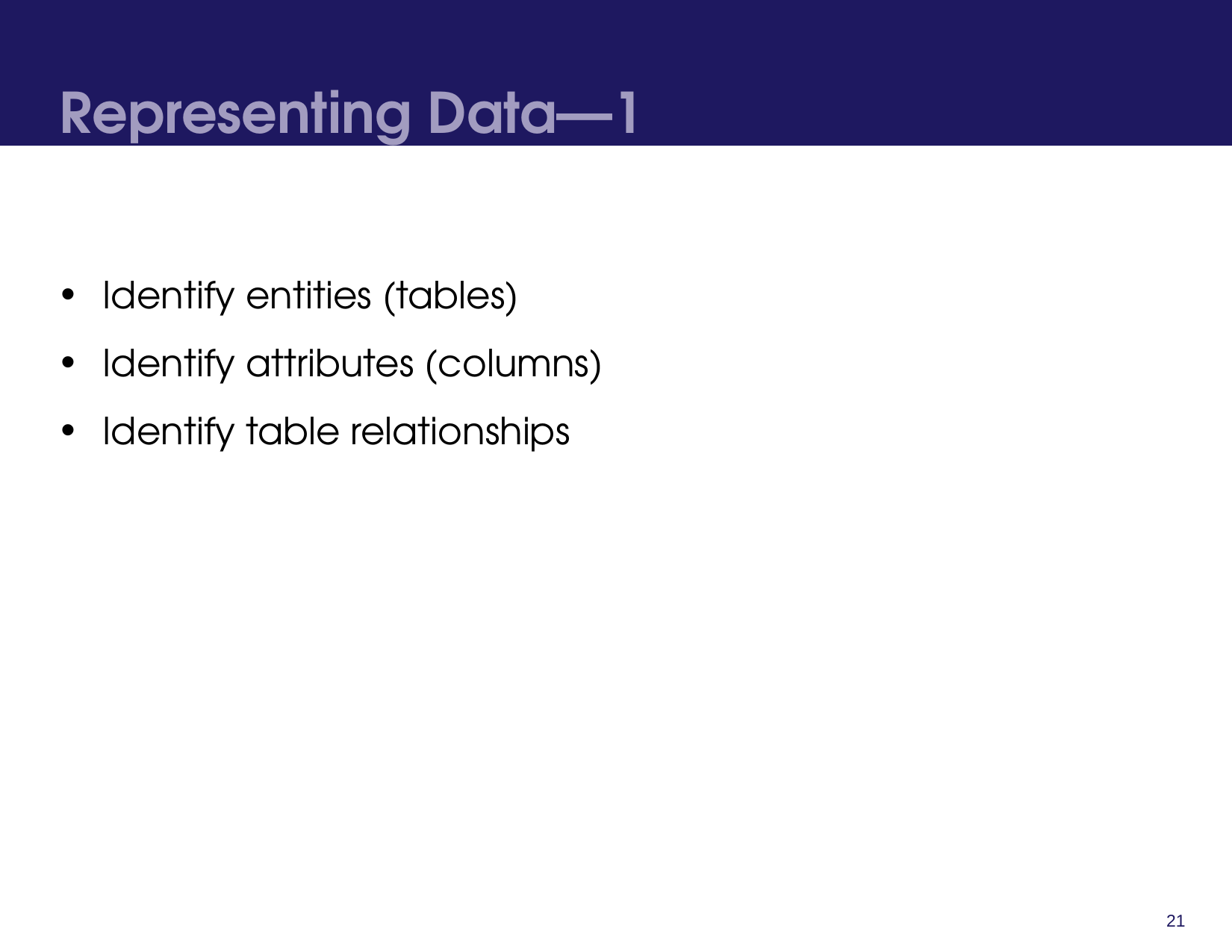

# Representing Data—1
Identify entities (tables)
Identify attributes (columns)
Identify table relationships
21